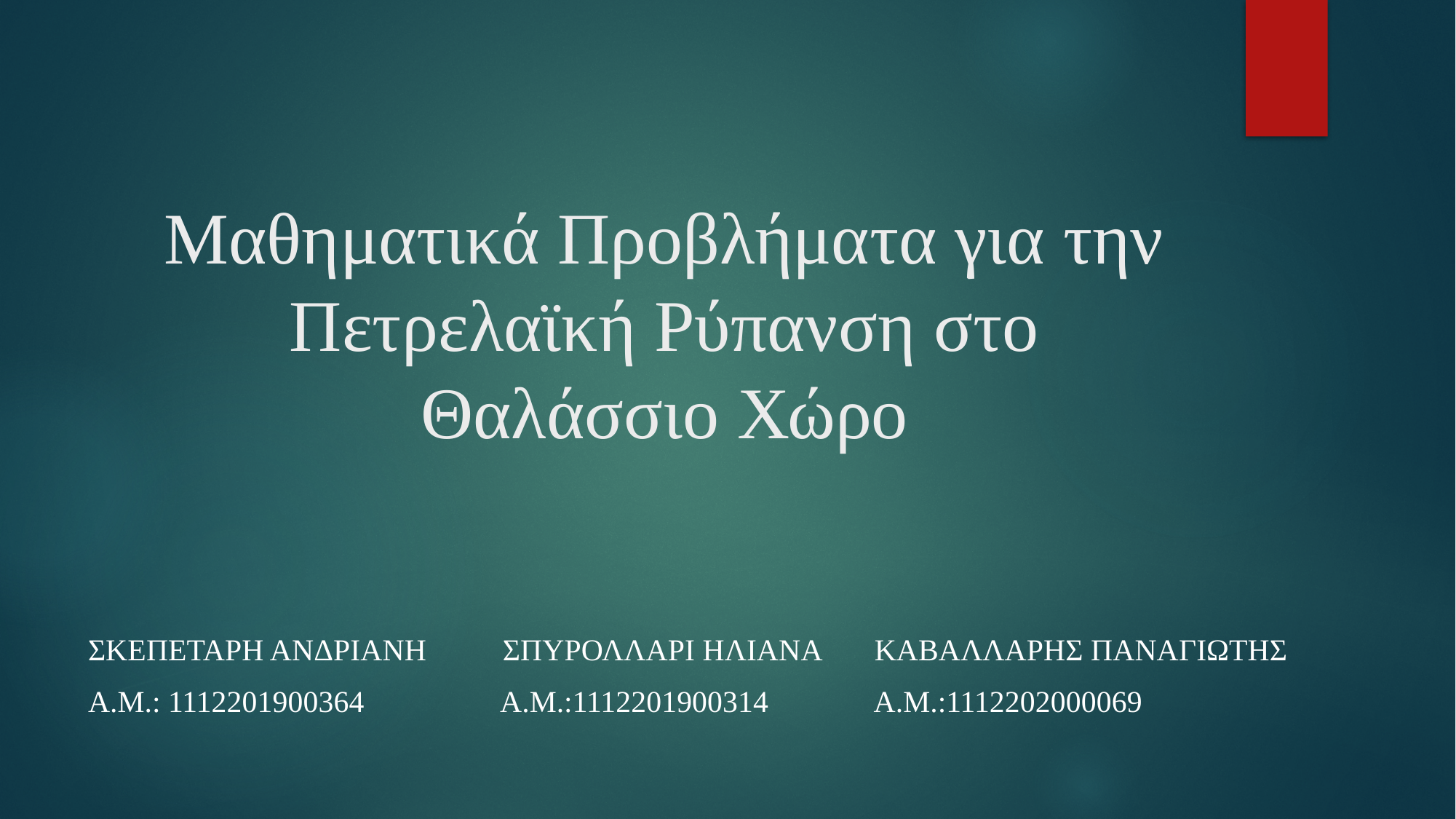

# Μαθηματικά Προβλήματα για την Πετρελαϊκή Ρύπανση στο Θαλάσσιο Χώρο
ΣκεπετΑρη ΑνδριανΗ          ΣΠΥΡΟΛΛΑΡΙ ΗΛΙΑΝΑ       ΚΑΒΑΛΛΑΡΗΣ ΠΑΝΑΓΙΩΤΗΣ
Α.Μ.: 1112201900364                  Α.Μ.:1112201900314              Α.Μ.:1112202000069